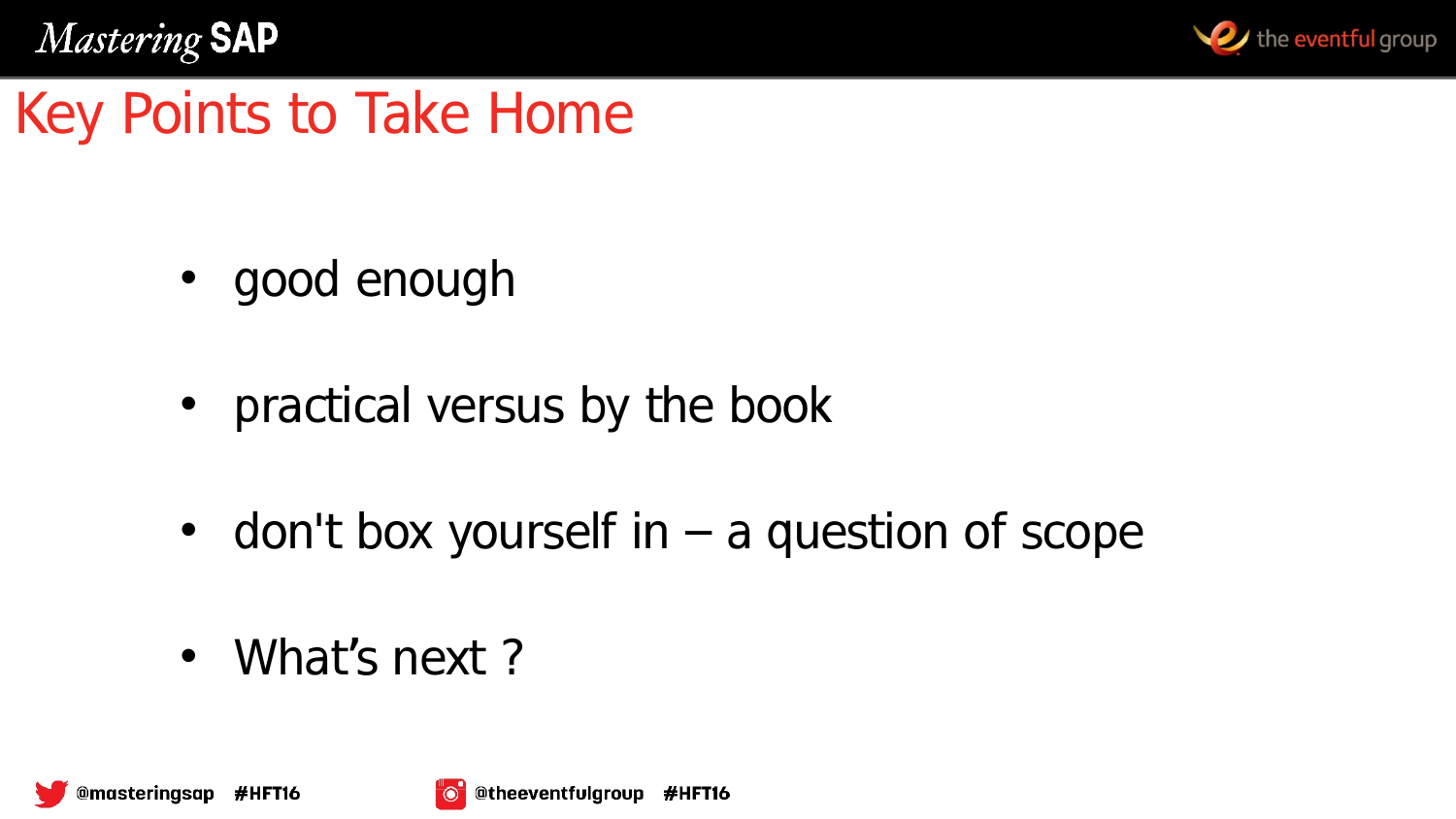

# Key Points to Take Home
good enough
practical versus by the book
don't box yourself in – a question of scope
What’s next ?